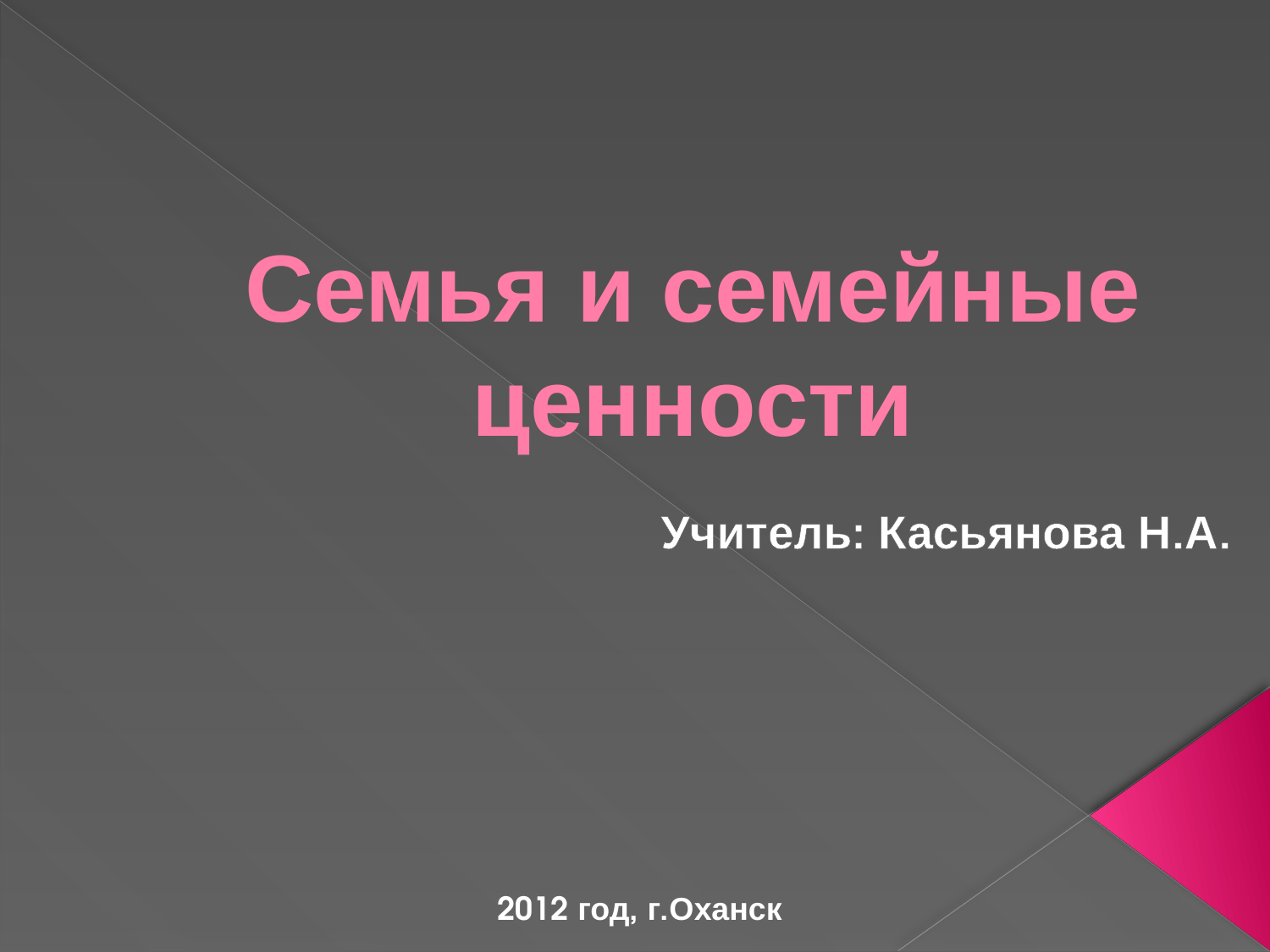

# Семья и семейные ценности
Учитель: Касьянова Н.А.
2012 год, г.Оханск